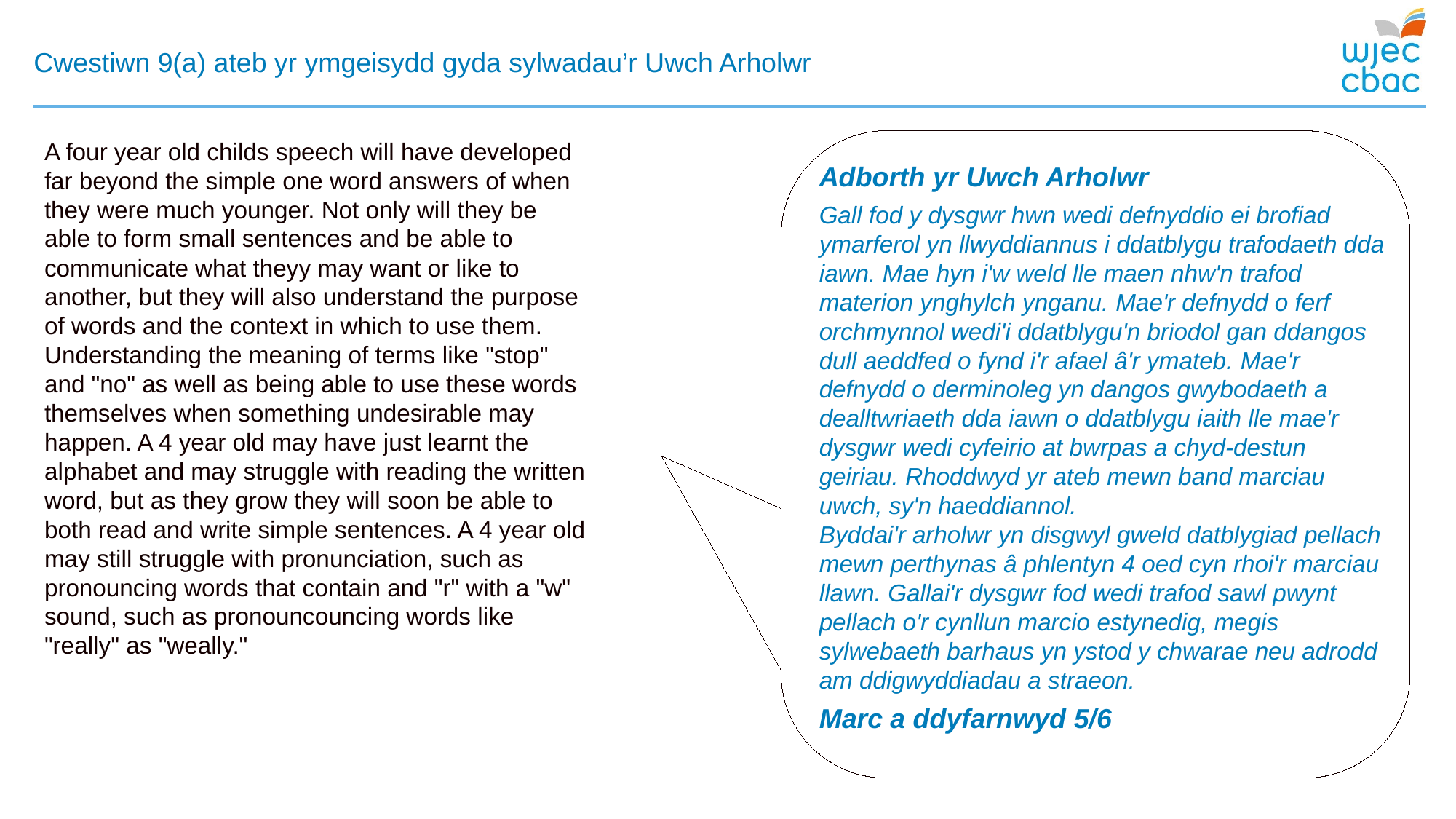

# Cwestiwn 9(a) ateb yr ymgeisydd gyda sylwadau’r Uwch Arholwr
A four year old childs speech will have developed far beyond the simple one word answers of when they were much younger. Not only will they be able to form small sentences and be able to communicate what theyy may want or like to another, but they will also understand the purpose of words and the context in which to use them. Understanding the meaning of terms like "stop" and "no" as well as being able to use these words themselves when something undesirable may happen. A 4 year old may have just learnt the alphabet and may struggle with reading the written word, but as they grow they will soon be able to both read and write simple sentences. A 4 year old may still struggle with pronunciation, such as pronouncing words that contain and "r" with a "w" sound, such as pronouncouncing words like "really" as "weally."

Adborth yr Uwch Arholwr
Gall fod y dysgwr hwn wedi defnyddio ei brofiad ymarferol yn llwyddiannus i ddatblygu trafodaeth dda iawn. Mae hyn i'w weld lle maen nhw'n trafod materion ynghylch ynganu. Mae'r defnydd o ferf orchmynnol wedi'i ddatblygu'n briodol gan ddangos dull aeddfed o fynd i'r afael â'r ymateb. Mae'r defnydd o derminoleg yn dangos gwybodaeth a dealltwriaeth dda iawn o ddatblygu iaith lle mae'r dysgwr wedi cyfeirio at bwrpas a chyd-destun geiriau. Rhoddwyd yr ateb mewn band marciau uwch, sy'n haeddiannol.
Byddai'r arholwr yn disgwyl gweld datblygiad pellach mewn perthynas â phlentyn 4 oed cyn rhoi'r marciau llawn. Gallai'r dysgwr fod wedi trafod sawl pwynt pellach o'r cynllun marcio estynedig, megis sylwebaeth barhaus yn ystod y chwarae neu adrodd am ddigwyddiadau a straeon.

Marc a ddyfarnwyd 5/6